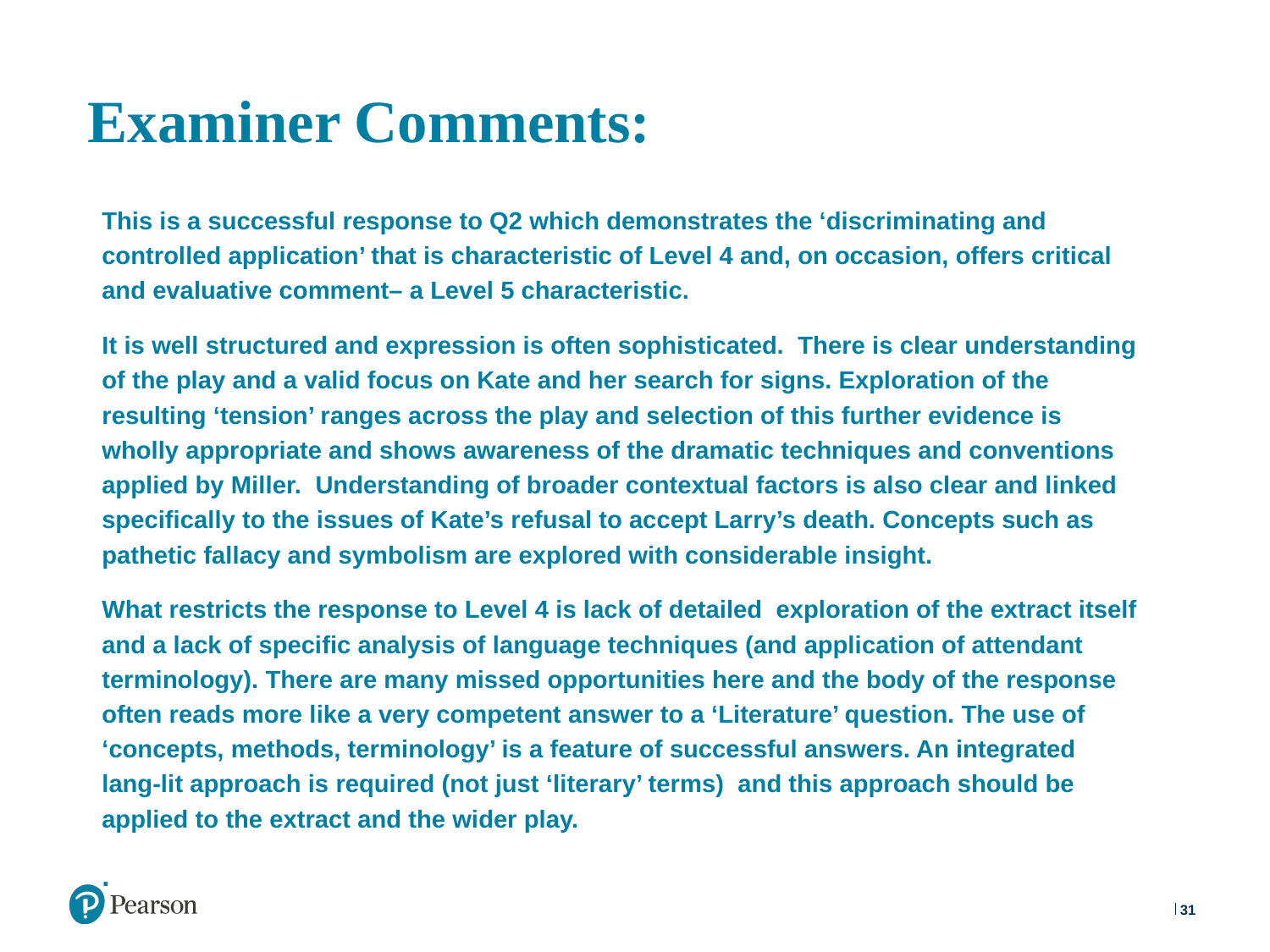

# Examiner Comments:
This is a successful response to Q2 which demonstrates the ‘discriminating and controlled application’ that is characteristic of Level 4 and, on occasion, offers critical and evaluative comment– a Level 5 characteristic.
It is well structured and expression is often sophisticated.  There is clear understanding of the play and a valid focus on Kate and her search for signs. Exploration of the resulting ‘tension’ ranges across the play and selection of this further evidence is wholly appropriate and shows awareness of the dramatic techniques and conventions applied by Miller.  Understanding of broader contextual factors is also clear and linked specifically to the issues of Kate’s refusal to accept Larry’s death. Concepts such as pathetic fallacy and symbolism are explored with considerable insight.
What restricts the response to Level 4 is lack of detailed  exploration of the extract itself and a lack of specific analysis of language techniques (and application of attendant terminology). There are many missed opportunities here and the body of the response often reads more like a very competent answer to a ‘Literature’ question. The use of ‘concepts, methods, terminology’ is a feature of successful answers. An integrated lang-lit approach is required (not just ‘literary’ terms)  and this approach should be applied to the extract and the wider play.
.

31